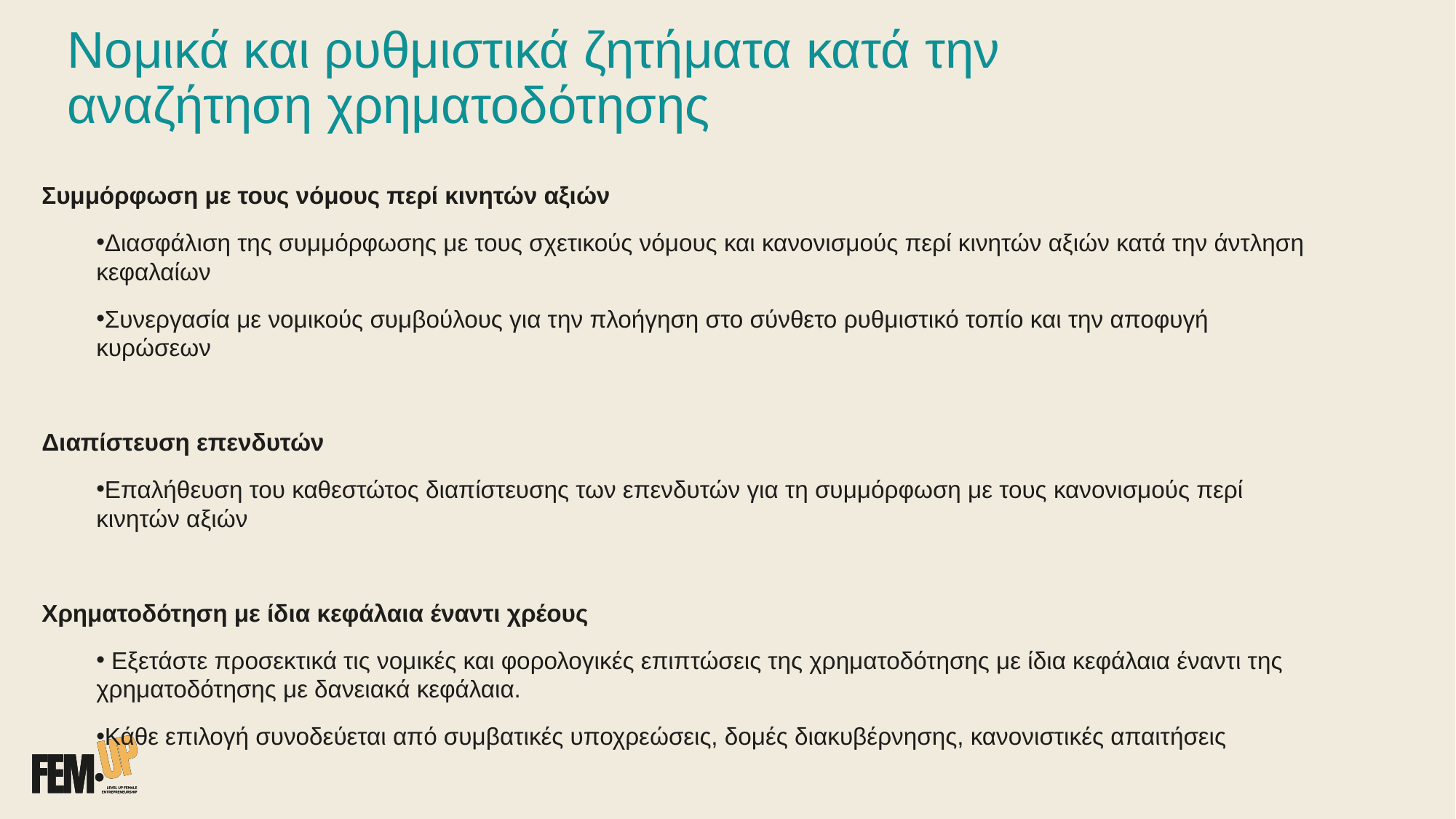

# Νομικά και ρυθμιστικά ζητήματα κατά την αναζήτηση χρηματοδότησης
Συμμόρφωση με τους νόμους περί κινητών αξιών
Διασφάλιση της συμμόρφωσης με τους σχετικούς νόμους και κανονισμούς περί κινητών αξιών κατά την άντληση κεφαλαίων
Συνεργασία με νομικούς συμβούλους για την πλοήγηση στο σύνθετο ρυθμιστικό τοπίο και την αποφυγή κυρώσεων

Διαπίστευση επενδυτών
Επαλήθευση του καθεστώτος διαπίστευσης των επενδυτών για τη συμμόρφωση με τους κανονισμούς περί κινητών αξιών

Χρηματοδότηση με ίδια κεφάλαια έναντι χρέους
 Εξετάστε προσεκτικά τις νομικές και φορολογικές επιπτώσεις της χρηματοδότησης με ίδια κεφάλαια έναντι της χρηματοδότησης με δανειακά κεφάλαια.
Κάθε επιλογή συνοδεύεται από συμβατικές υποχρεώσεις, δομές διακυβέρνησης, κανονιστικές απαιτήσεις